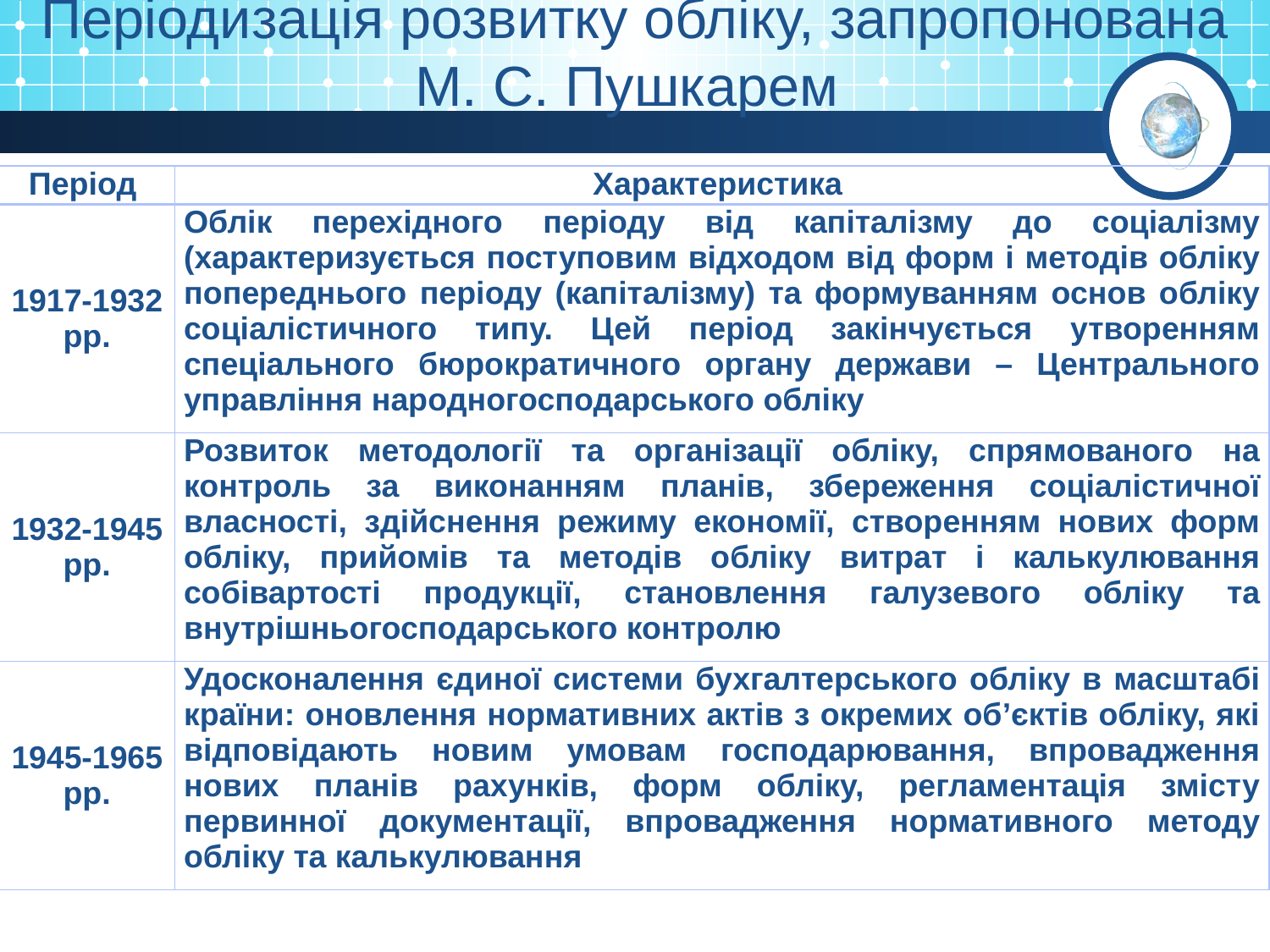

Періодизація розвитку обліку, запропонована М. С. Пушкарем
| Період | Характеристика |
| --- | --- |
| 1917-1932 рр. | Облік перехідного періоду від капіталізму до соціалізму (характеризується поступовим відходом від форм і методів обліку попереднього періоду (капіталізму) та формуванням основ обліку соціалістичного типу. Цей період закінчується утворенням спеціального бюрократичного органу держави – Центрального управління народногосподарського обліку |
| 1932-1945 рр. | Розвиток методології та організації обліку, спрямованого на контроль за виконанням планів, збереження соціалістичної власності, здійснення режиму економії, створенням нових форм обліку, прийомів та методів обліку витрат і калькулювання собівартості продукції, становлення галузевого обліку та внутрішньогосподарського контролю |
| 1945-1965 рр. | Удосконалення єдиної системи бухгалтерського обліку в масштабі країни: оновлення нормативних актів з окремих об’єктів обліку, які відповідають новим умовам господарювання, впровадження нових планів рахунків, форм обліку, регламентація змісту первинної документації, впровадження нормативного методу обліку та калькулювання |